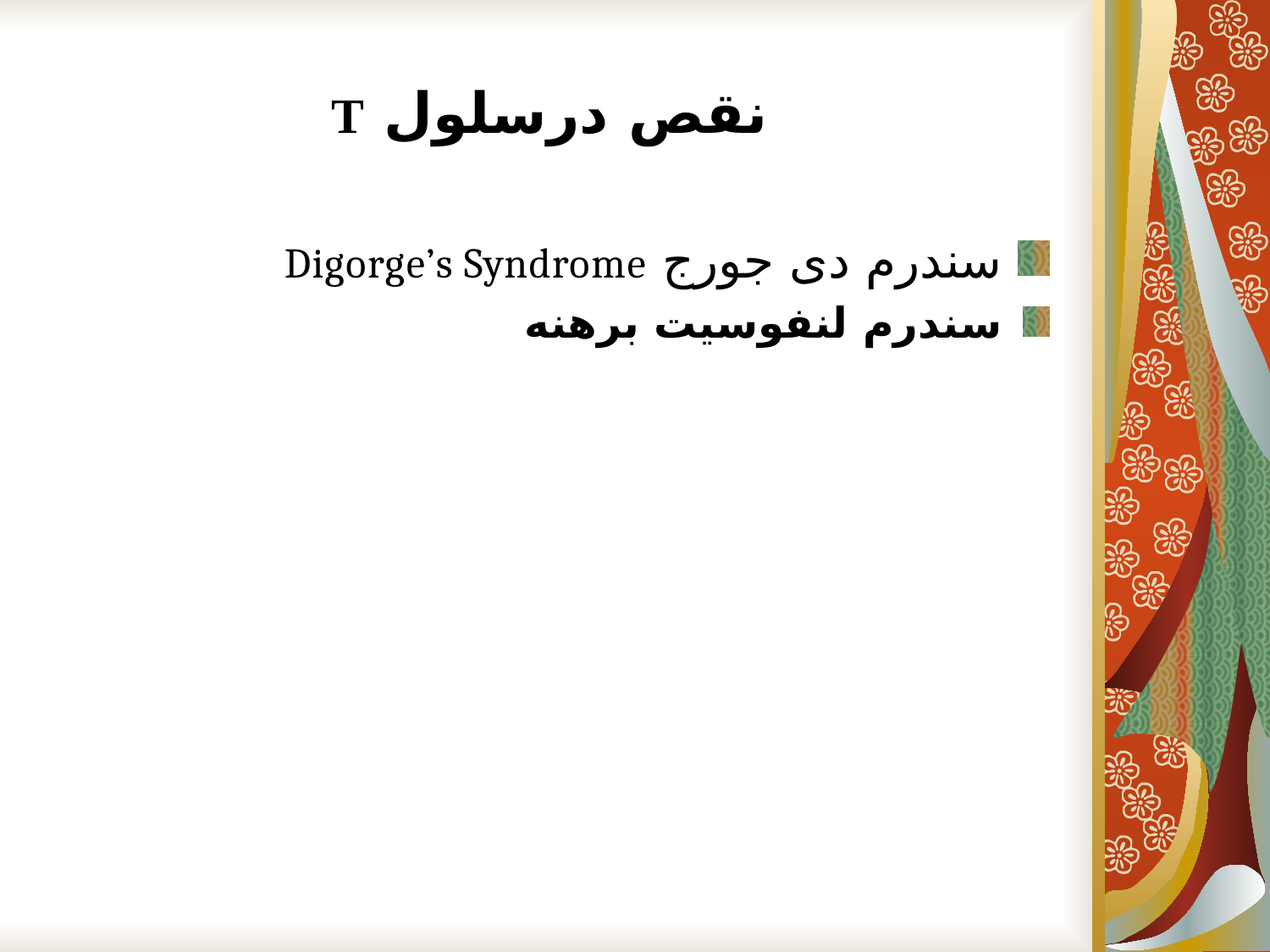

# نقص درسلول T
سندرم دی جورج Digorge’s Syndrome
سندرم لنفوسیت برهنه